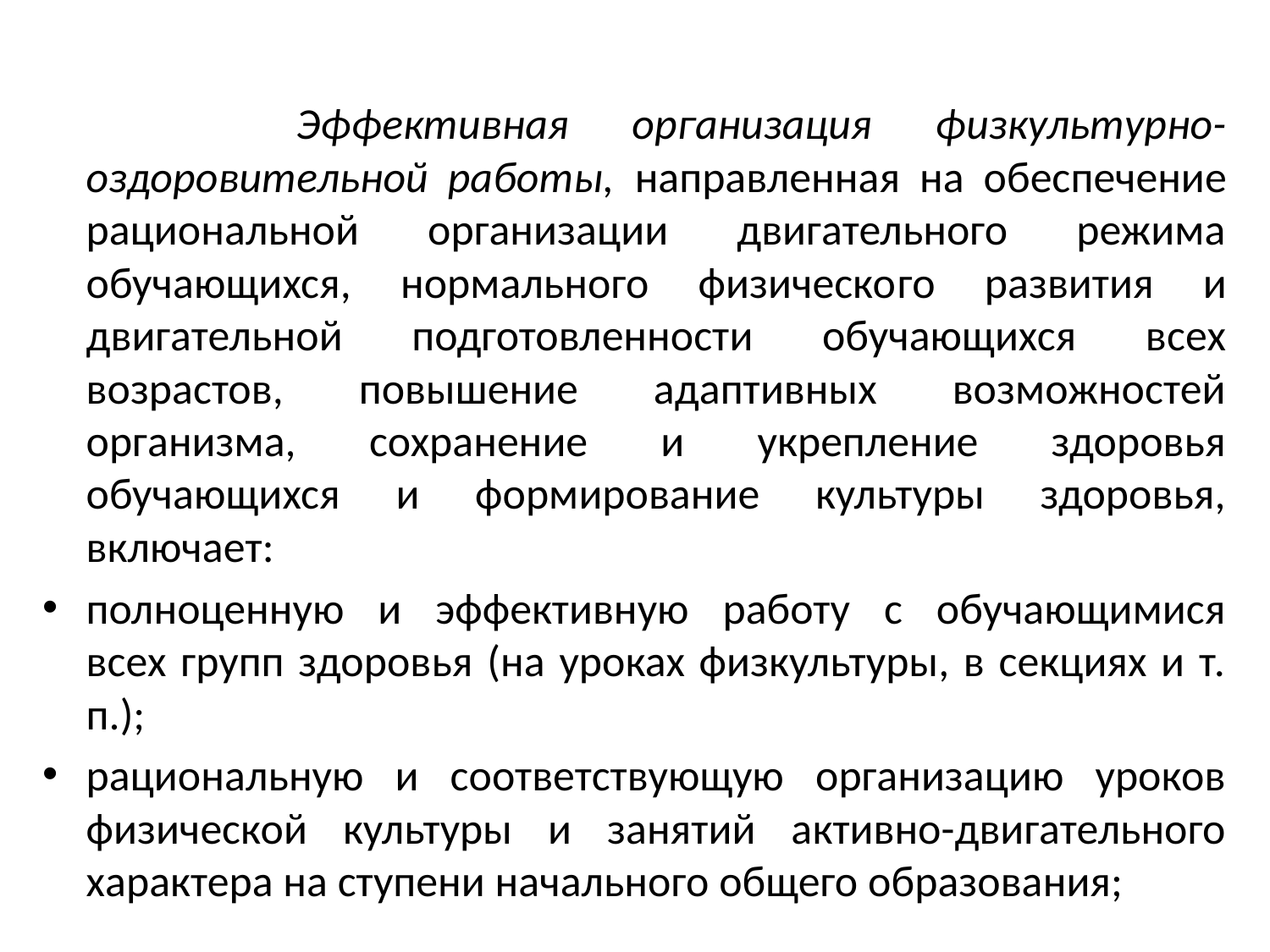

#
    Эффективная организация физкультурно-оздоровительной работы, направленная на обеспечение рациональной организации двигательного режима обучающихся, нормального физическо­го развития и двигательной подготовленности обучающихся всех возрастов, повышение адаптивных возможностей организма, сохранение и укрепление здоровья обучающихся и формирование культуры здоровья, включает:
полноценную и эффективную работу с обучающимися
всех групп здоровья (на уроках физкультуры, в секциях и т. п.);
рациональную и соответствующую организацию уроков физической культуры и занятий активно-двигательного характера на ступени начального общего образования;